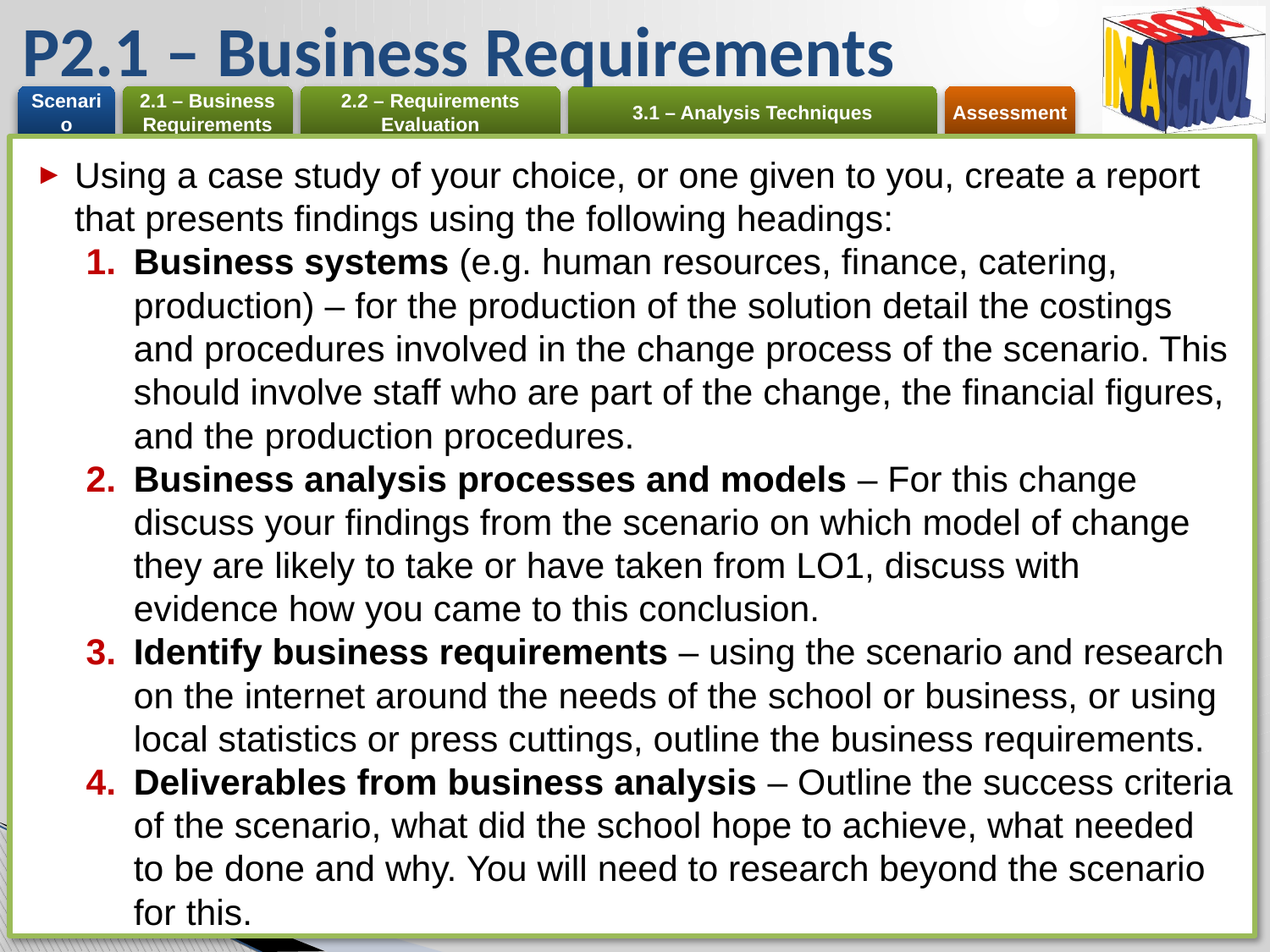

# P2.1 – Business Requirements
Using a case study of your choice, or one given to you, create a report that presents findings using the following headings:
Business systems (e.g. human resources, finance, catering, production) – for the production of the solution detail the costings and procedures involved in the change process of the scenario. This should involve staff who are part of the change, the financial figures, and the production procedures.
Business analysis processes and models – For this change discuss your findings from the scenario on which model of change they are likely to take or have taken from LO1, discuss with evidence how you came to this conclusion.
Identify business requirements – using the scenario and research on the internet around the needs of the school or business, or using local statistics or press cuttings, outline the business requirements.
Deliverables from business analysis – Outline the success criteria of the scenario, what did the school hope to achieve, what needed to be done and why. You will need to research beyond the scenario for this.